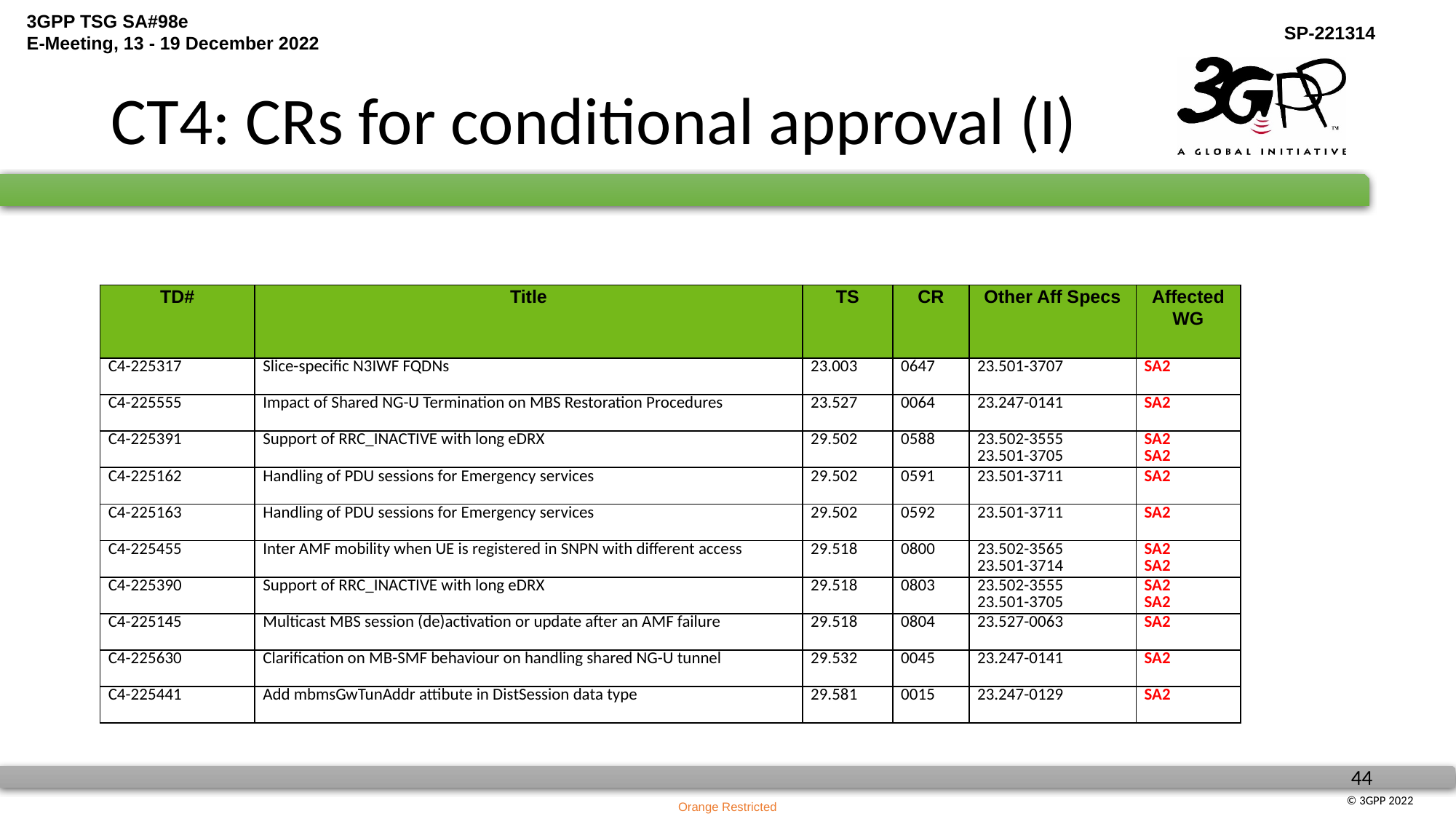

# CT4: CRs for conditional approval (I)
| TD# | Title | TS | CR | Other Aff Specs | Affected WG |
| --- | --- | --- | --- | --- | --- |
| C4-225317 | Slice-specific N3IWF FQDNs | 23.003 | 0647 | 23.501-3707 | SA2 |
| C4-225555 | Impact of Shared NG-U Termination on MBS Restoration Procedures | 23.527 | 0064 | 23.247-0141 | SA2 |
| C4-225391 | Support of RRC\_INACTIVE with long eDRX | 29.502 | 0588 | 23.502-3555 23.501-3705 | SA2 SA2 |
| C4-225162 | Handling of PDU sessions for Emergency services | 29.502 | 0591 | 23.501-3711 | SA2 |
| C4-225163 | Handling of PDU sessions for Emergency services | 29.502 | 0592 | 23.501-3711 | SA2 |
| C4-225455 | Inter AMF mobility when UE is registered in SNPN with different access | 29.518 | 0800 | 23.502-3565 23.501-3714 | SA2 SA2 |
| C4-225390 | Support of RRC\_INACTIVE with long eDRX | 29.518 | 0803 | 23.502-3555 23.501-3705 | SA2 SA2 |
| C4-225145 | Multicast MBS session (de)activation or update after an AMF failure | 29.518 | 0804 | 23.527-0063 | SA2 |
| C4-225630 | Clarification on MB-SMF behaviour on handling shared NG-U tunnel | 29.532 | 0045 | 23.247-0141 | SA2 |
| C4-225441 | Add mbmsGwTunAddr attibute in DistSession data type | 29.581 | 0015 | 23.247-0129 | SA2 |